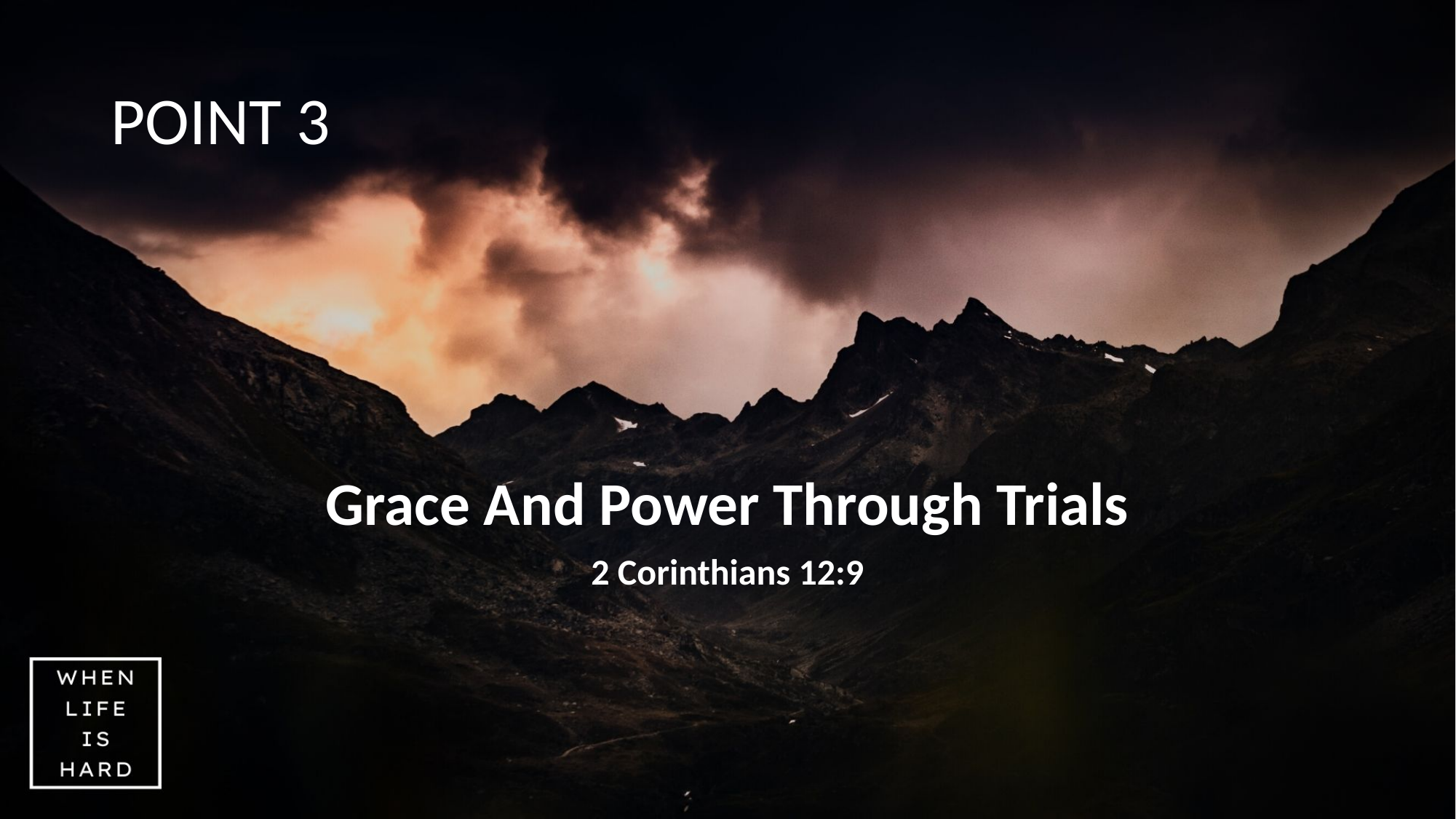

# POINT 3

Grace And Power Through Trials
2 Corinthians 12:9